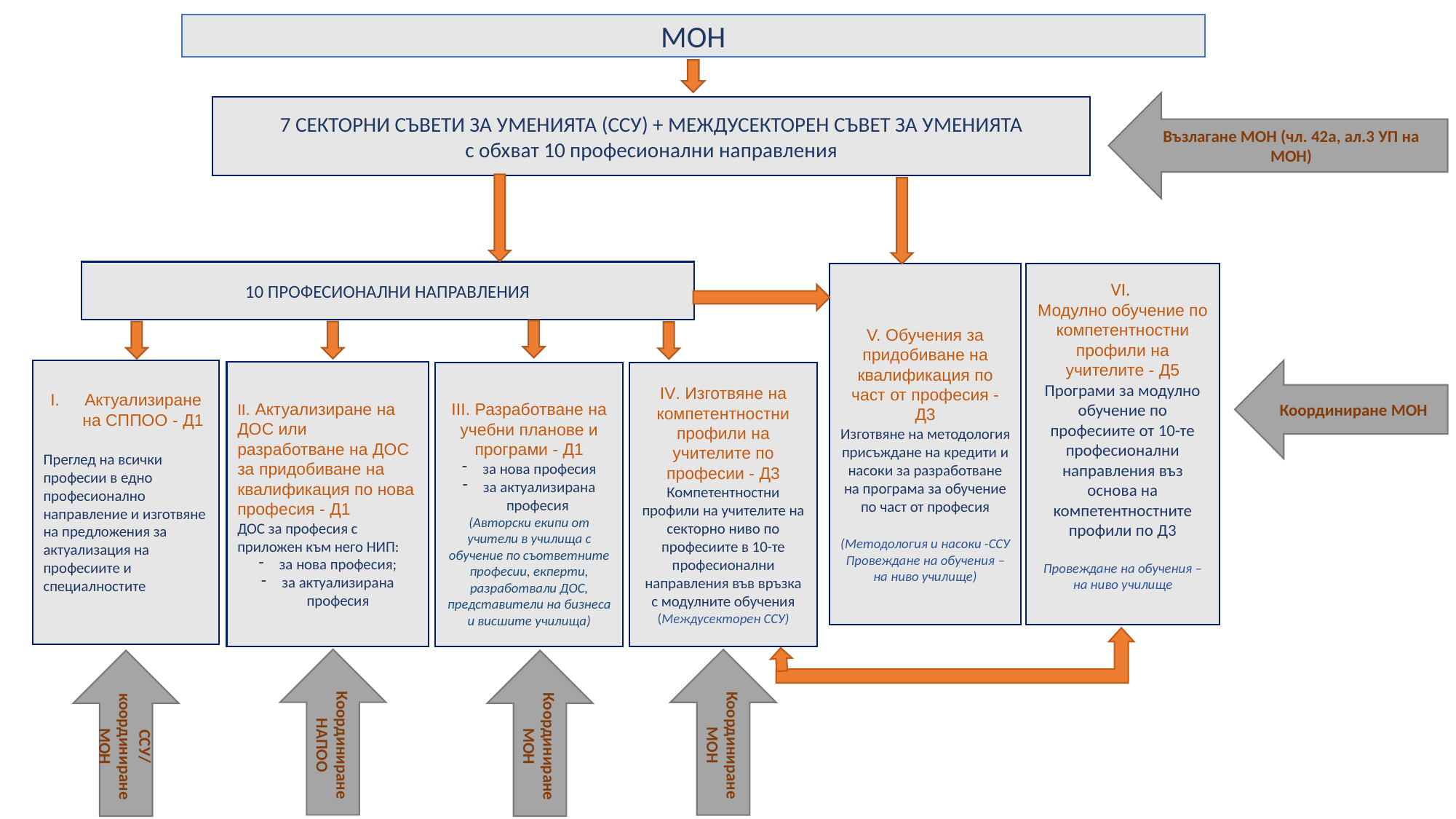

МОН

Възлагане МОН (чл. 42а, ал.3 УП на МОН)
7 СЕКТОРНИ СЪВЕТИ ЗА УМЕНИЯТА (ССУ) + МЕЖДУСЕКТОРЕН СЪВЕТ ЗА УМЕНИЯТА
с обхват 10 професионални направления

10 ПРОФЕСИОНАЛНИ НАПРАВЛЕНИЯ

V. Обучения за придобиване на квалификация по част от професия - Д3
Изготвяне на методология присъждане на кредити и насоки за разработване на програма за обучение по част от професия

(Методология и насоки -ССУ
Провеждане на обучения – на ниво училище)

VI.
Модулно обучение по компетентностни профили на учителите - Д5
Програми за модулно обучение по професиите от 10-те професионални направления въз основа на компетентностните профили по Д3

Провеждане на обучения – на ниво училище

Актуализиране на СППОО - Д1

Преглед на всички професии в едно професионално направление и изготвяне на предложения за актуализация на професиите и специалностите

Координиране МОН
II. Актуализиране на ДОС или разработване на ДОС за придобиване на квалификация по нова професия - Д1
ДОС за професия с приложен към него НИП:
за нова професия;
за актуализирана професия

III. Разработване на учебни планове и програми - Д1
за нова професия
за актуализирана професия
(Авторски екипи от учители в училища с обучение по съответните професии, екперти, разработвали ДОС, представители на бизнеса и висшите училища)

IV. Изготвяне на компетентностни профили на учителите по професии - Д3
Компетентностни профили на учителите на секторно ниво по професиите в 10-те професионални направления във връзка с модулните обучения
(Междусекторен ССУ)

Координиране НАПОО
Координиране МОН
Координиране МОН
ССУ/координиране МОН